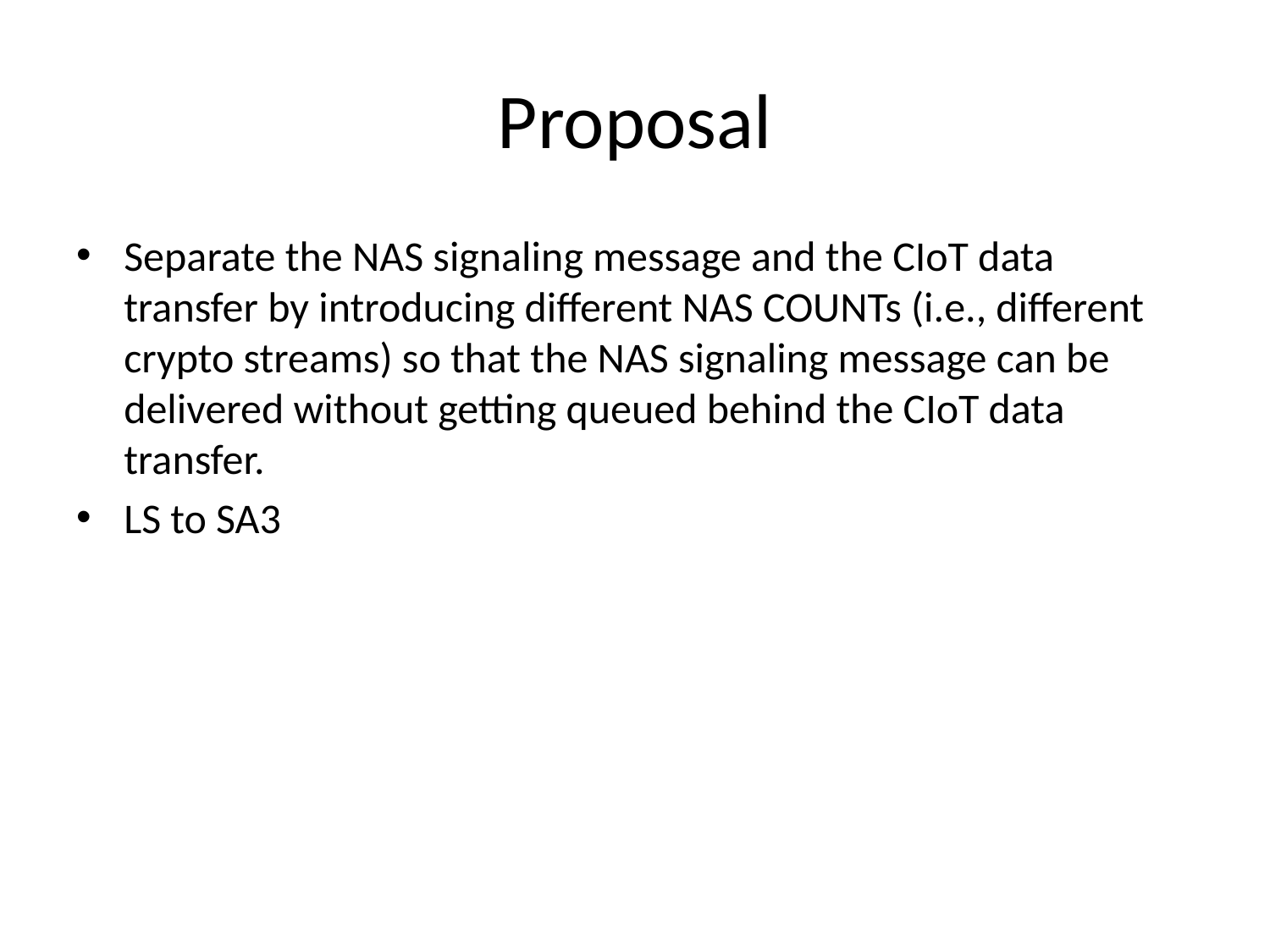

# Proposal
Separate the NAS signaling message and the CIoT data transfer by introducing different NAS COUNTs (i.e., different crypto streams) so that the NAS signaling message can be delivered without getting queued behind the CIoT data transfer.
LS to SA3